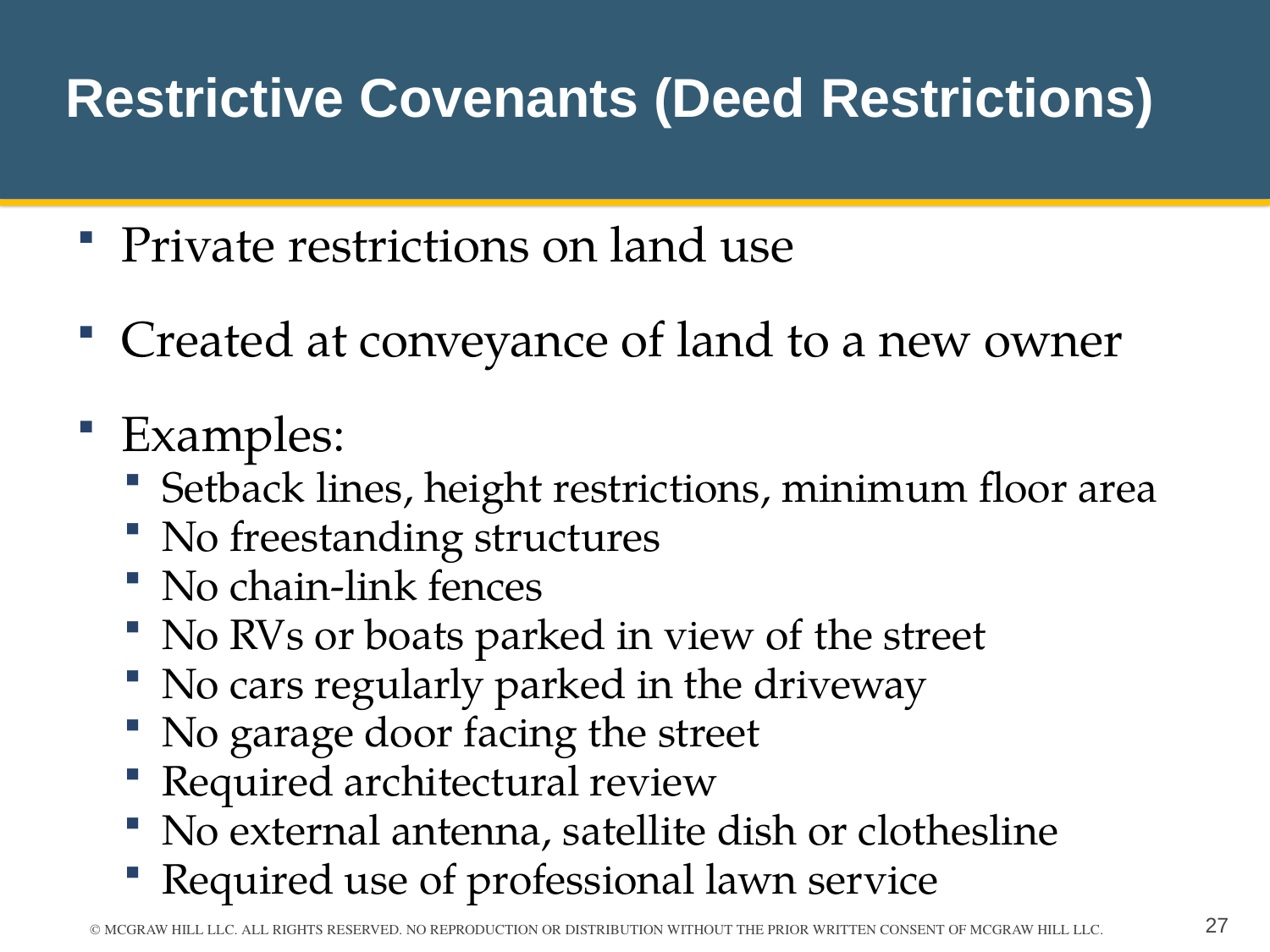

# Restrictive Covenants (Deed Restrictions)
Private restrictions on land use

Created at conveyance of land to a new owner

Examples:
Setback lines, height restrictions, minimum floor area
No freestanding structures
No chain-link fences
No RVs or boats parked in view of the street
No cars regularly parked in the driveway
No garage door facing the street
Required architectural review
No external antenna, satellite dish or clothesline
Required use of professional lawn service
© MCGRAW HILL LLC. ALL RIGHTS RESERVED. NO REPRODUCTION OR DISTRIBUTION WITHOUT THE PRIOR WRITTEN CONSENT OF MCGRAW HILL LLC.
27